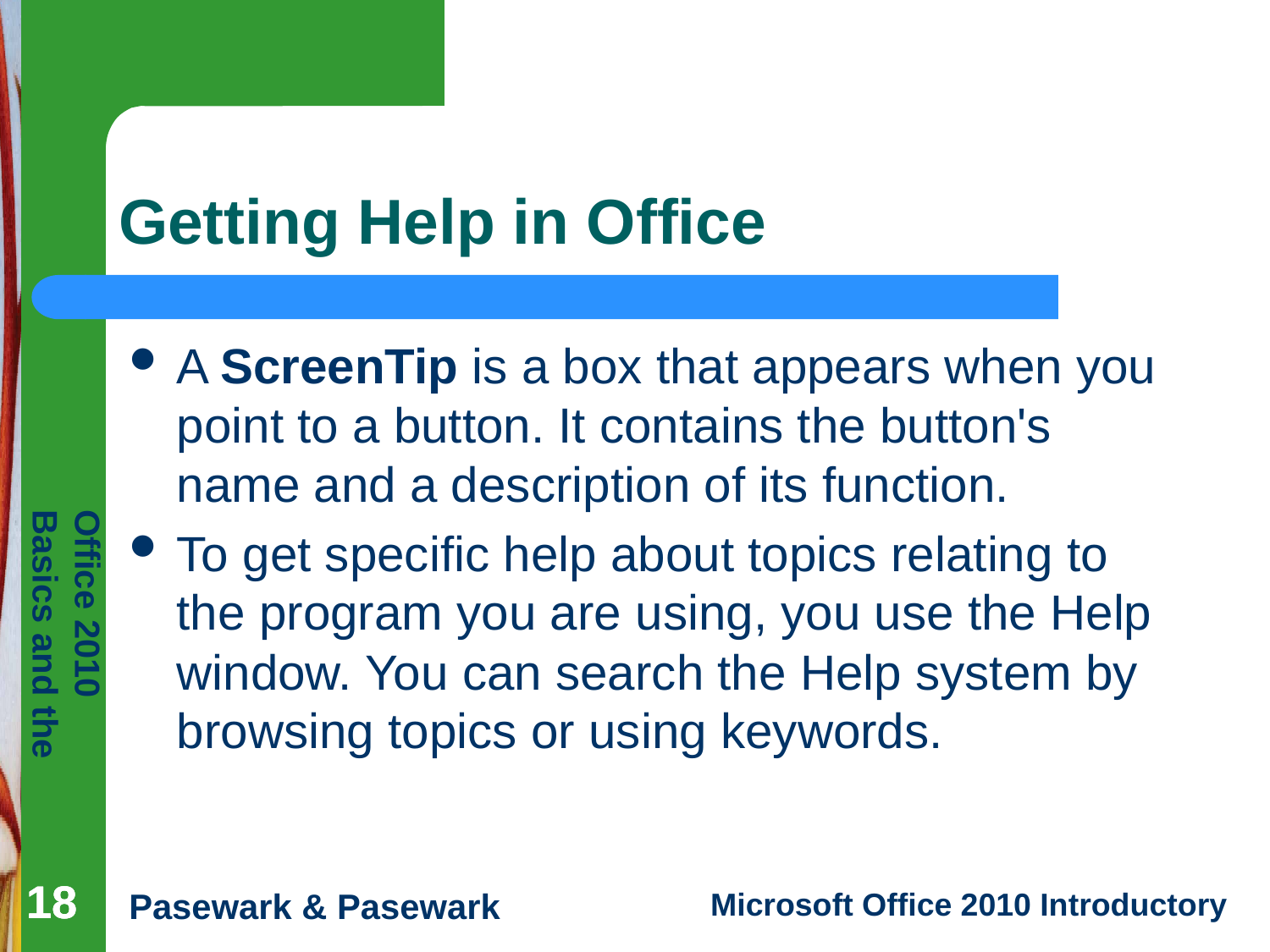

# Getting Help in Office
A ScreenTip is a box that appears when you point to a button. It contains the button's name and a description of its function.
To get specific help about topics relating to the program you are using, you use the Help window. You can search the Help system by browsing topics or using keywords.
18
18
18